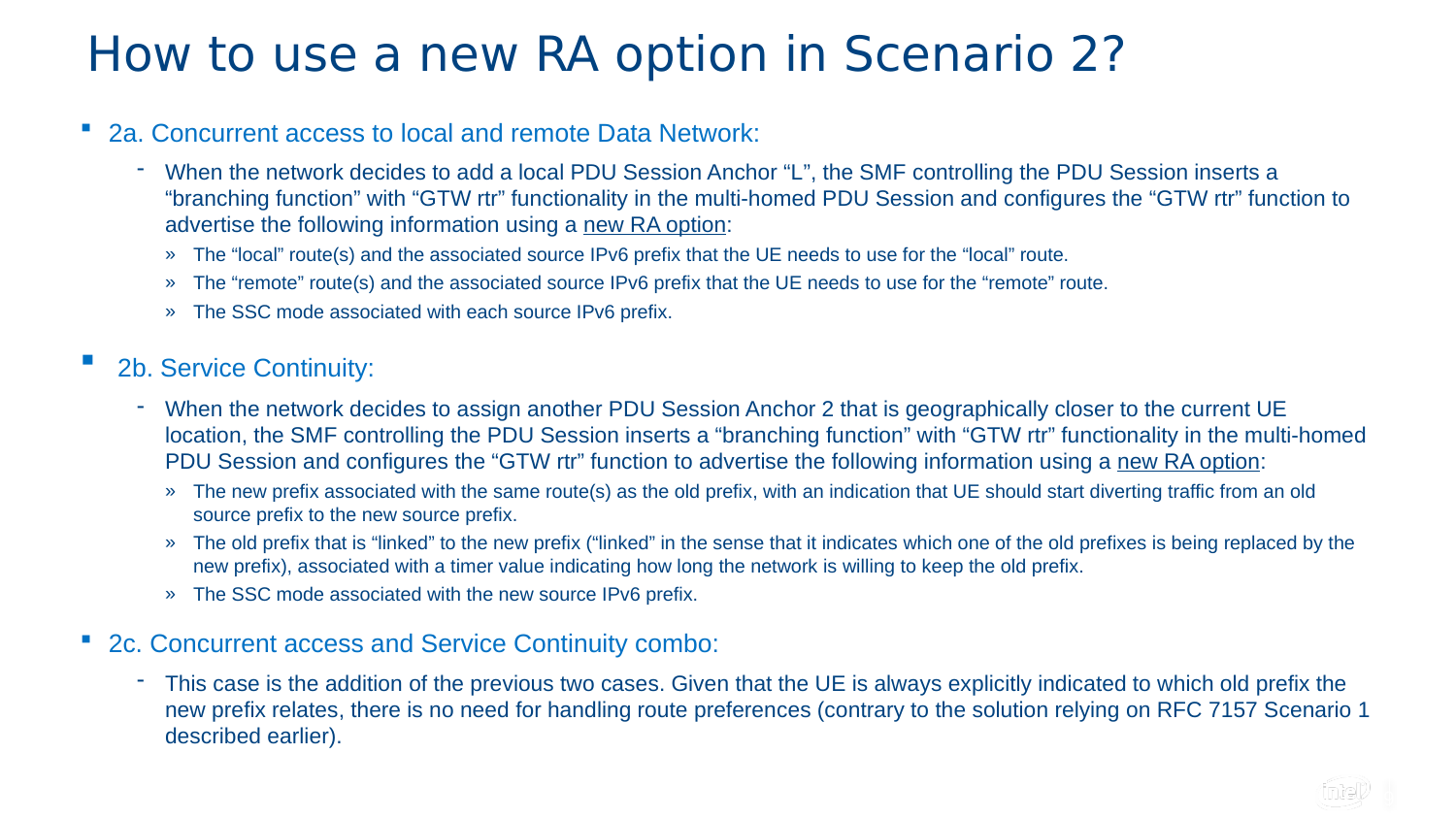

# How to use a new RA option in Scenario 2?
2a. Concurrent access to local and remote Data Network:
When the network decides to add a local PDU Session Anchor “L”, the SMF controlling the PDU Session inserts a “branching function” with “GTW rtr” functionality in the multi-homed PDU Session and configures the “GTW rtr” function to advertise the following information using a new RA option:
The “local” route(s) and the associated source IPv6 prefix that the UE needs to use for the “local” route.
The “remote” route(s) and the associated source IPv6 prefix that the UE needs to use for the “remote” route.
The SSC mode associated with each source IPv6 prefix.
 2b. Service Continuity:
When the network decides to assign another PDU Session Anchor 2 that is geographically closer to the current UE location, the SMF controlling the PDU Session inserts a “branching function” with “GTW rtr” functionality in the multi-homed PDU Session and configures the “GTW rtr” function to advertise the following information using a new RA option:
The new prefix associated with the same route(s) as the old prefix, with an indication that UE should start diverting traffic from an old source prefix to the new source prefix.
The old prefix that is “linked” to the new prefix (“linked” in the sense that it indicates which one of the old prefixes is being replaced by the new prefix), associated with a timer value indicating how long the network is willing to keep the old prefix.
The SSC mode associated with the new source IPv6 prefix.
2c. Concurrent access and Service Continuity combo:
This case is the addition of the previous two cases. Given that the UE is always explicitly indicated to which old prefix the new prefix relates, there is no need for handling route preferences (contrary to the solution relying on RFC 7157 Scenario 1 described earlier).

9